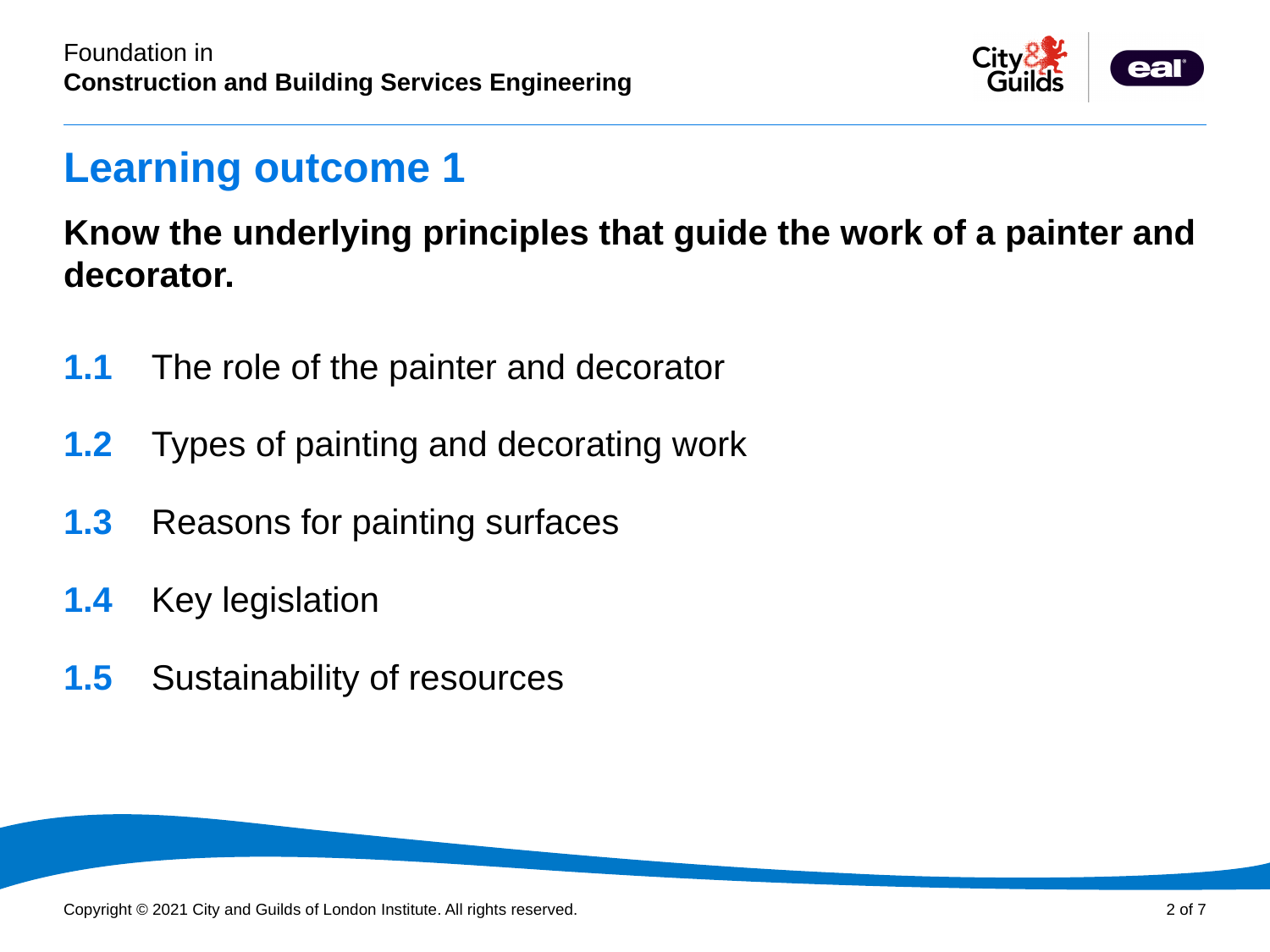

# Learning outcome 1
Know the underlying principles that guide the work of a painter and decorator.
1.1    The role of the painter and decorator
1.2    Types of painting and decorating work
1.3    Reasons for painting surfaces
1.4    Key legislation
1.5    Sustainability of resources